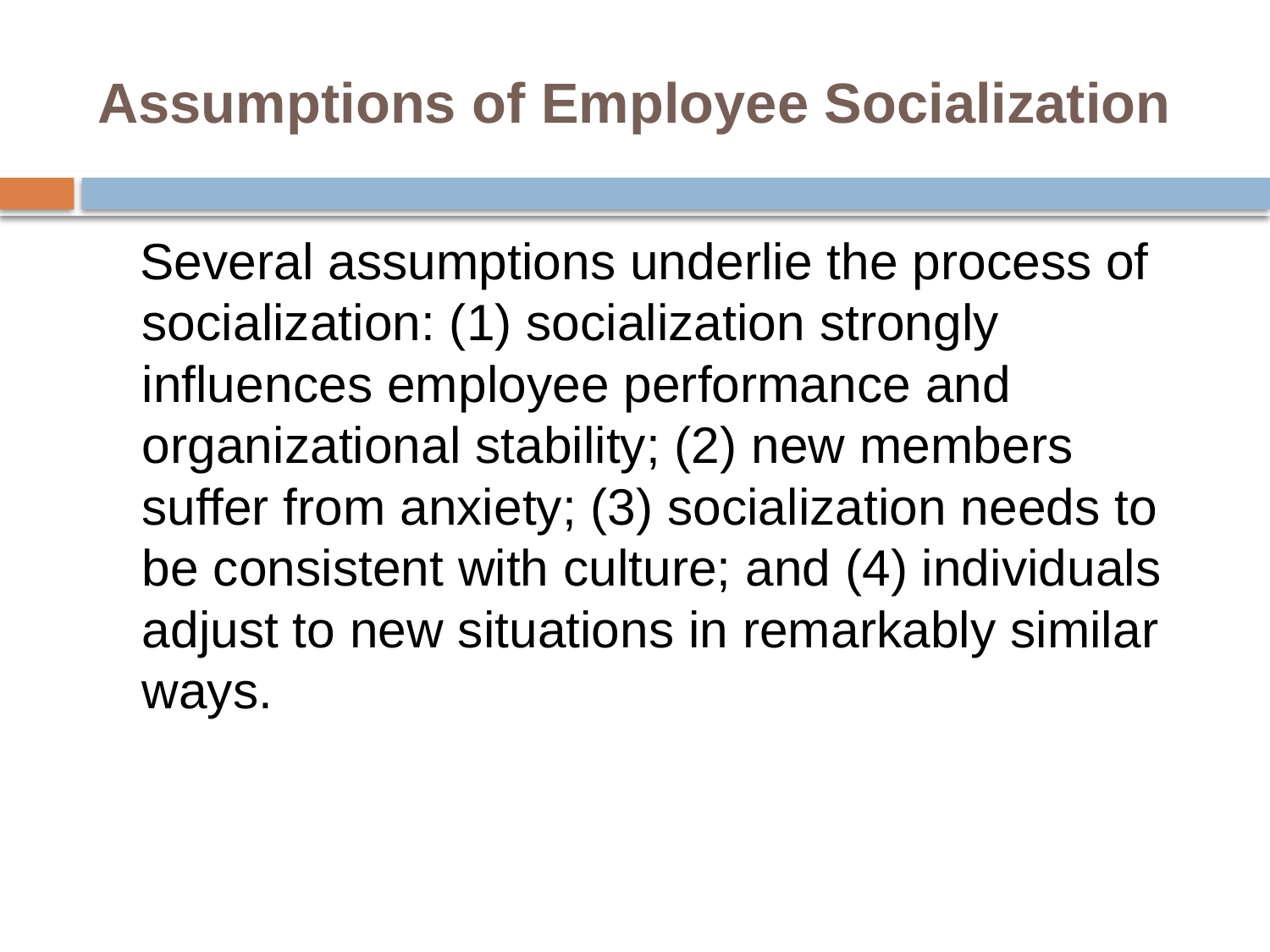

# Assumptions of Employee Socialization
   Several assumptions underlie the process of socialization: (1) socialization strongly influences employee performance and organizational stability; (2) new members suffer from anxiety; (3) socialization needs to be consistent with culture; and (4) individuals adjust to new situations in remarkably similar ways.